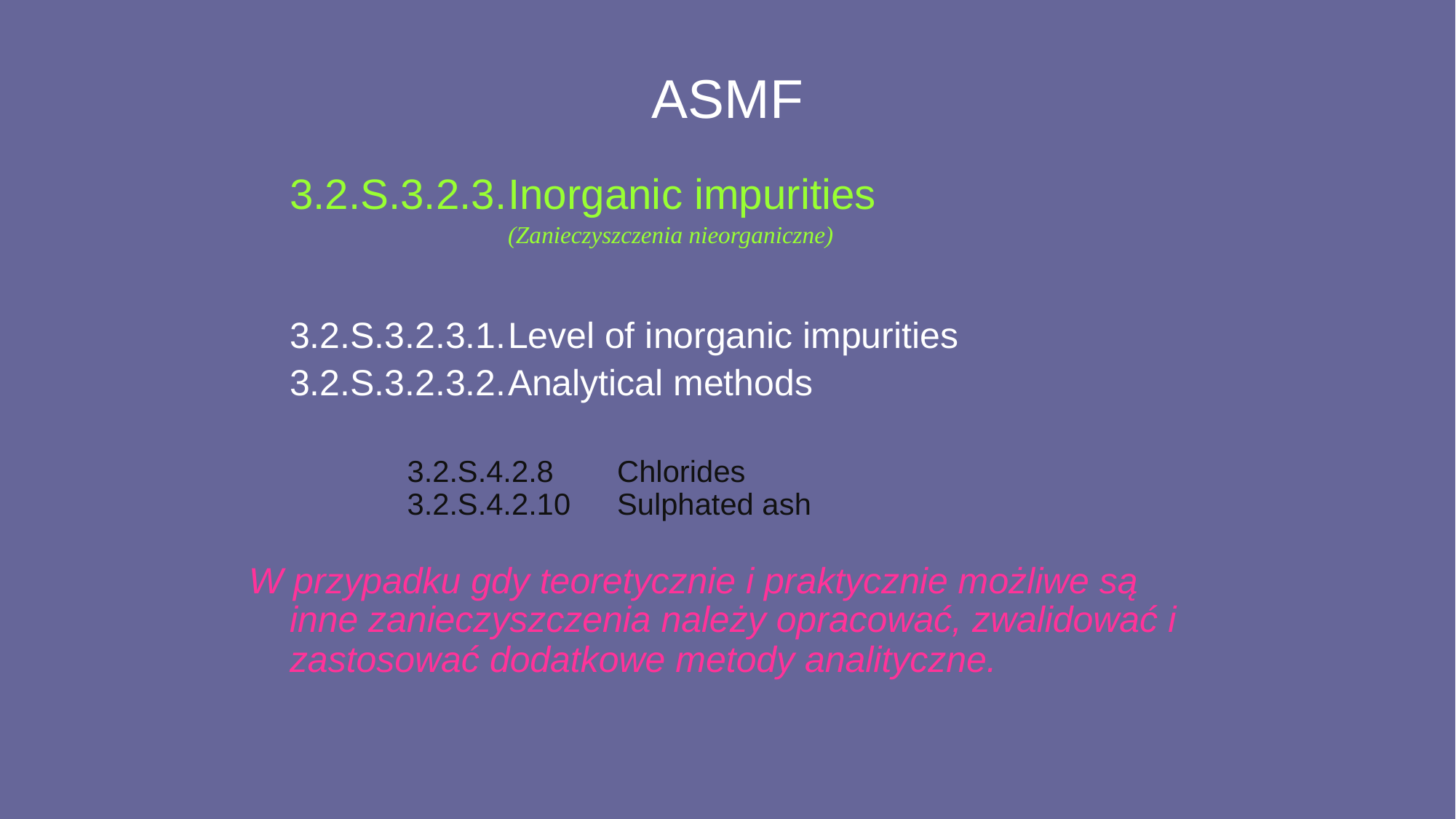

# ASMF
	3.2.S.3.2.3.	Inorganic impurities					(Zanieczyszczenia nieorganiczne)

	3.2.S.3.2.3.1.	Level of inorganic impurities
	3.2.S.3.2.3.2.	Analytical methods

		 3.2.S.4.2.8	Chlorides					 3.2.S.4.2.10	Sulphated ash
W przypadku gdy teoretycznie i praktycznie możliwe są inne zanieczyszczenia należy opracować, zwalidować i zastosować dodatkowe metody analityczne.